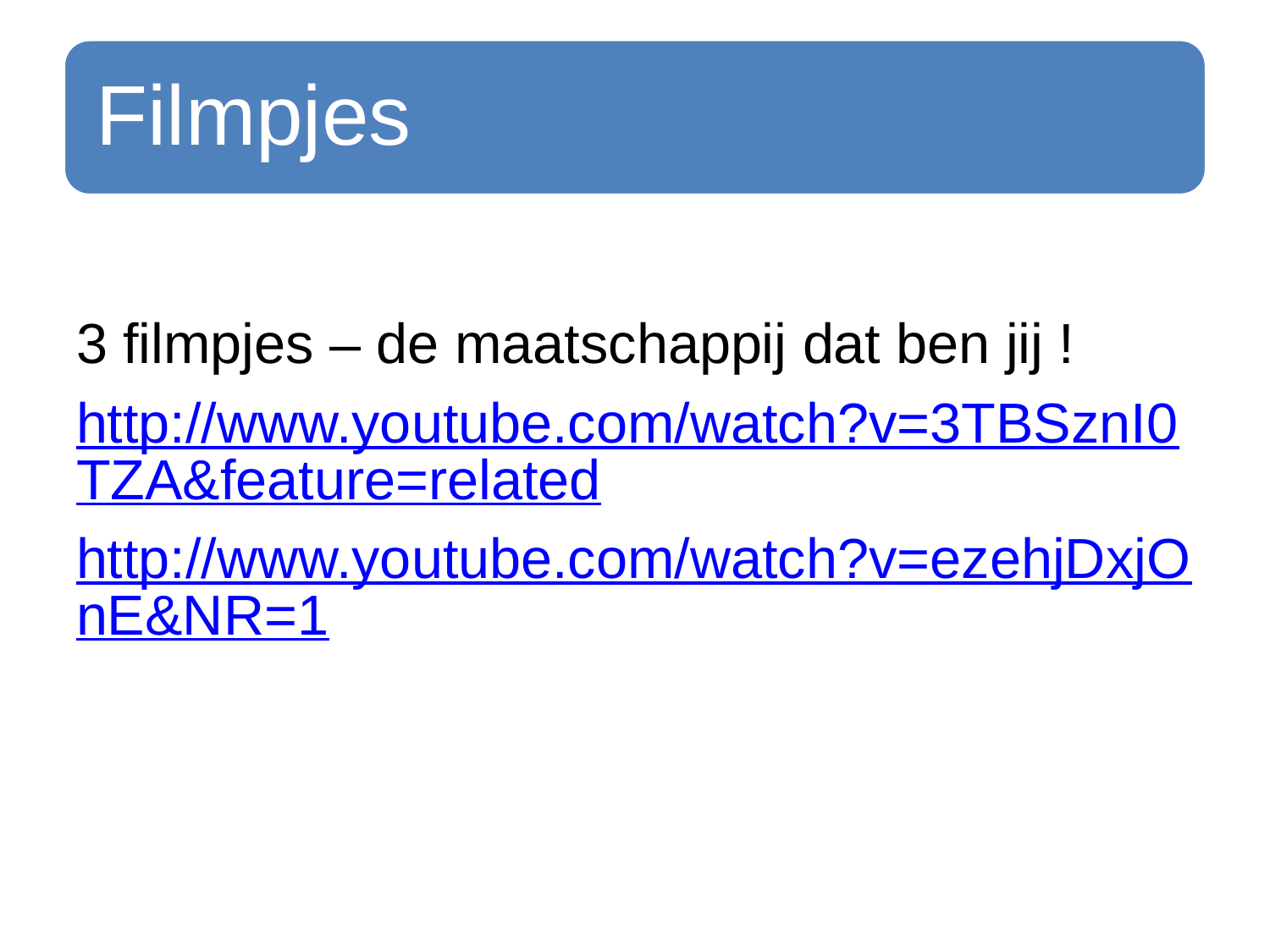

Filmpjes

3 filmpjes – de maatschappij dat ben jij !
http://www.youtube.com/watch?v=3TBSznI0TZA&feature=related
http://www.youtube.com/watch?v=ezehjDxjOnE&NR=1